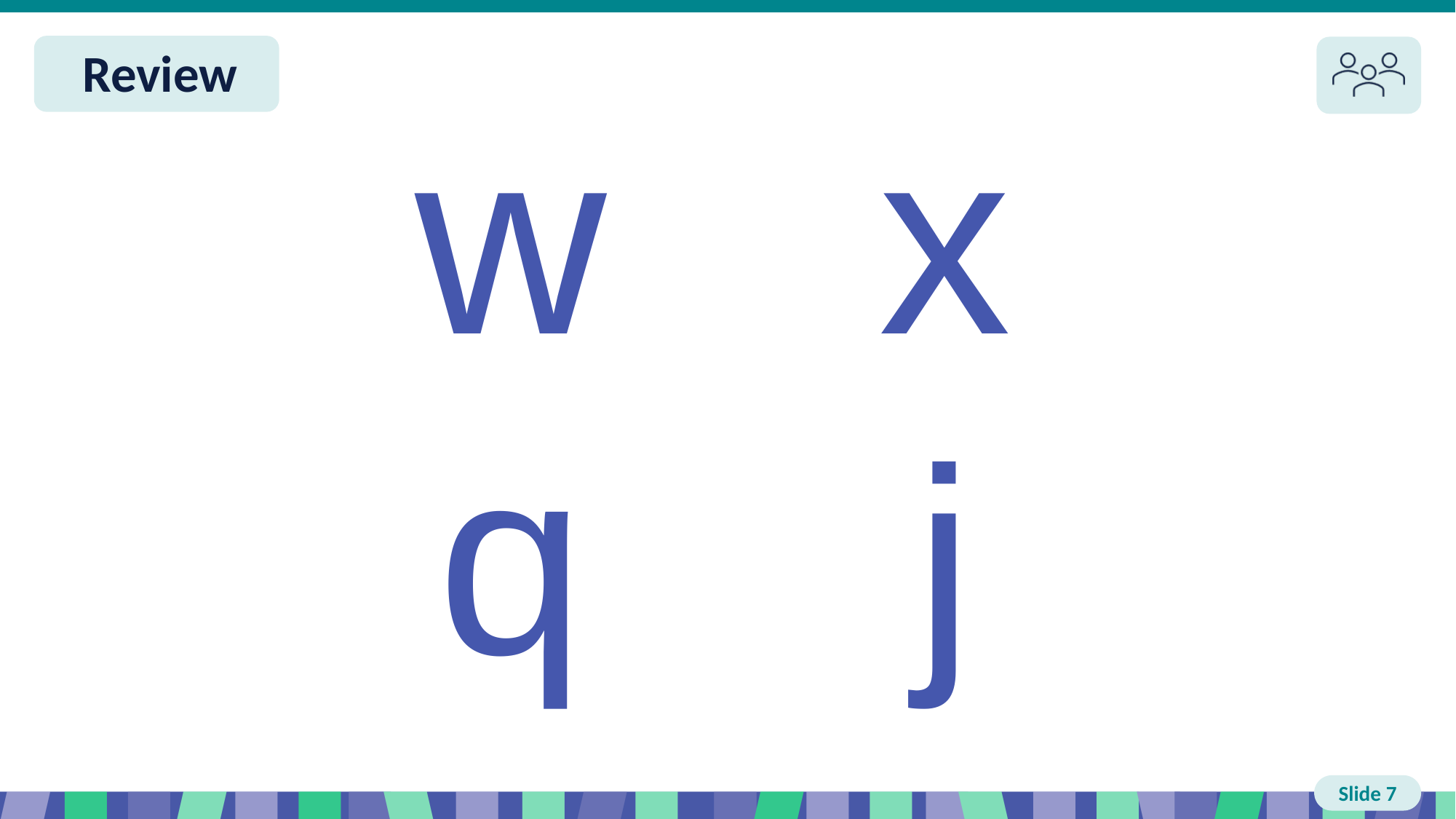

Slide 7 Review
w
x
q
j